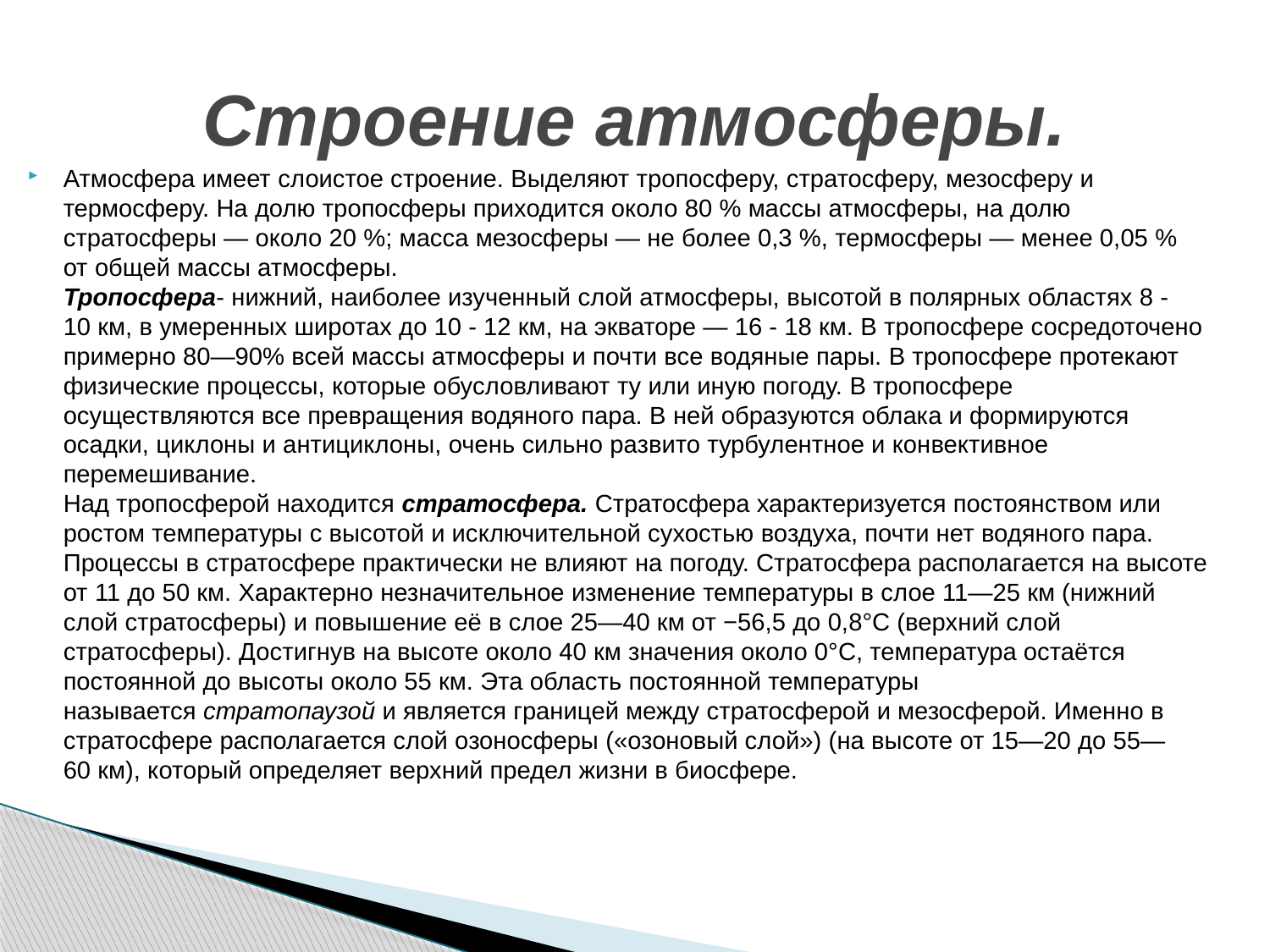

# Строение атмосферы.
Атмосфера имеет слоистое строение. Выделяют тропосферу, стратосферу, мезосферу и термосферу. На долю тропосферы приходится около 80 % массы атмосферы, на долю стратосферы — около 20 %; масса мезосферы — не более 0,3 %, термосферы — менее 0,05 % от общей массы атмосферы.
Тропосфера- нижний, наиболее изученный слой атмосферы, высотой в полярных областях 8 - 10 км, в умеренных широтах до 10 - 12 км, на экваторе — 16 - 18 км. В тропосфере сосредоточено примерно 80—90% всей массы атмосферы и почти все водяные пары. В тропосфере протекают физические процессы, которые обусловливают ту или иную погоду. В тропосфере осуществляются все превращения водяного пара. В ней образуются облака и формируются осадки, циклоны и антициклоны, очень сильно развито турбулентное и конвективное перемешивание.
Над тропосферой находится стратосфера. Стратосфера характеризуется постоянством или ростом температуры с высотой и исключительной сухостью воздуха, почти нет водяного пара. Процессы в стратосфере практически не влияют на погоду. Стратосфера располагается на высоте от 11 до 50 км. Характерно незначительное изменение температуры в слое 11—25 км (нижний слой стратосферы) и повышение её в слое 25—40 км от −56,5 до 0,8°С (верхний слой стратосферы). Достигнув на высоте около 40 км значения около 0°С, температура остаётся постоянной до высоты около 55 км. Эта область постоянной температуры называется стратопаузой и является границей между стратосферой и мезосферой. Именно в стратосфере располагается слой озоносферы («озоновый слой») (на высоте от 15—20 до 55—60 км), который определяет верхний предел жизни в биосфере.